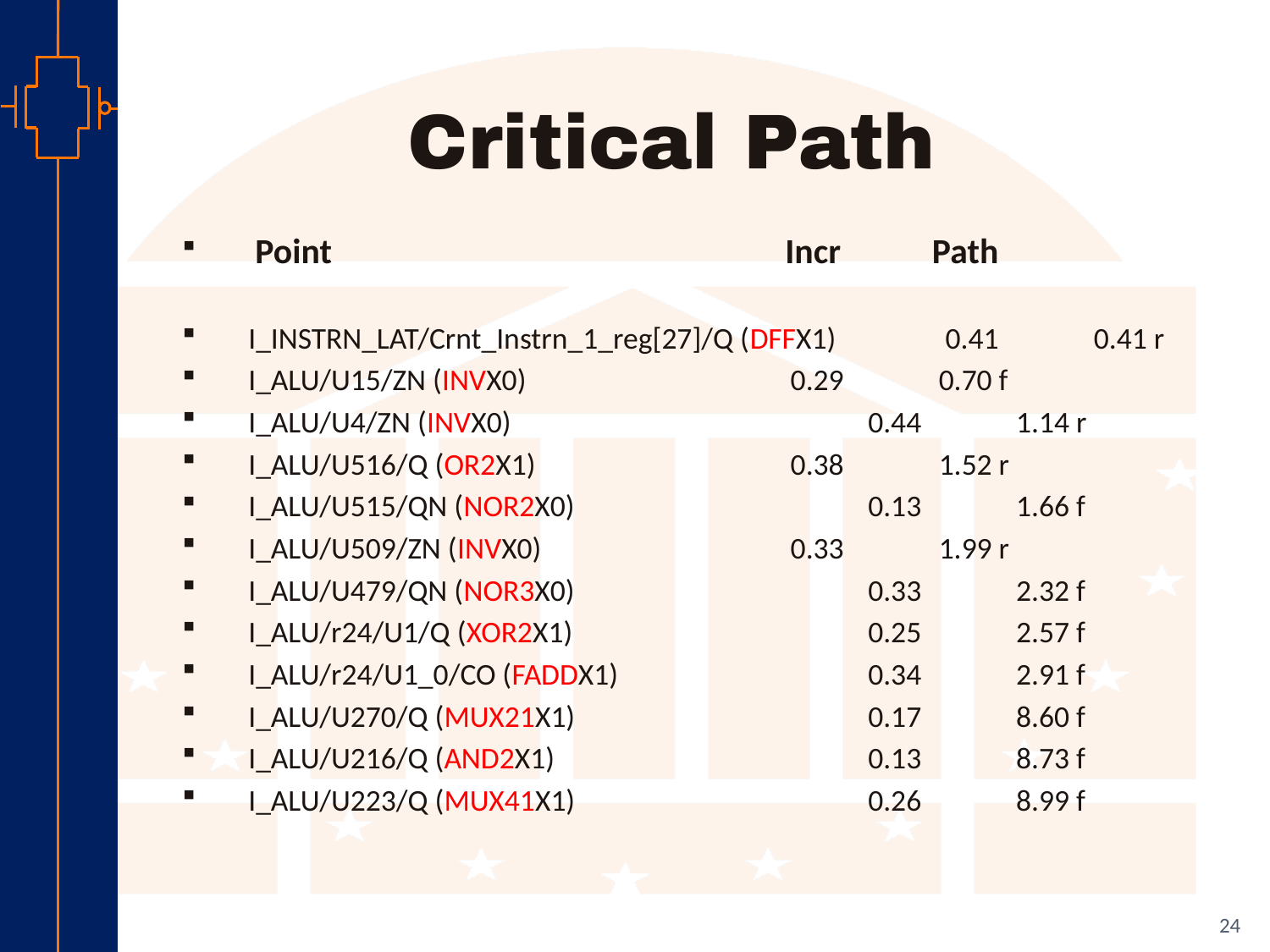

# Critical Path
   Point                                                  		 Incr       		Path

  I_INSTRN_LAT/Crnt_Instrn_1_reg[27]/Q (DFFX1)         	  0.41     		 0.41 r
  I_ALU/U15/ZN (INVX0)                                    	  0.29      		 0.70 f
  I_ALU/U4/ZN (INVX0)                                    	 	  0.44       		 1.14 r
  I_ALU/U516/Q (OR2X1)                                   	  0.38       		 1.52 r
  I_ALU/U515/QN (NOR2X0)                                 	  0.13      		 1.66 f
  I_ALU/U509/ZN (INVX0)                                  	  0.33      		 1.99 r
  I_ALU/U479/QN (NOR3X0)                                 	  0.33      		 2.32 f
  I_ALU/r24/U1/Q (XOR2X1)                                	  0.25      		 2.57 f
  I_ALU/r24/U1_0/CO (FADDX1)                              	  0.34      		 2.91 f
  I_ALU/U270/Q (MUX21X1)                                     	  0.17       		 8.60 f
  I_ALU/U216/Q (AND2X1)                                   	  0.13       		 8.73 f
  I_ALU/U223/Q (MUX41X1)                                  	  0.26       		 8.99 f
24